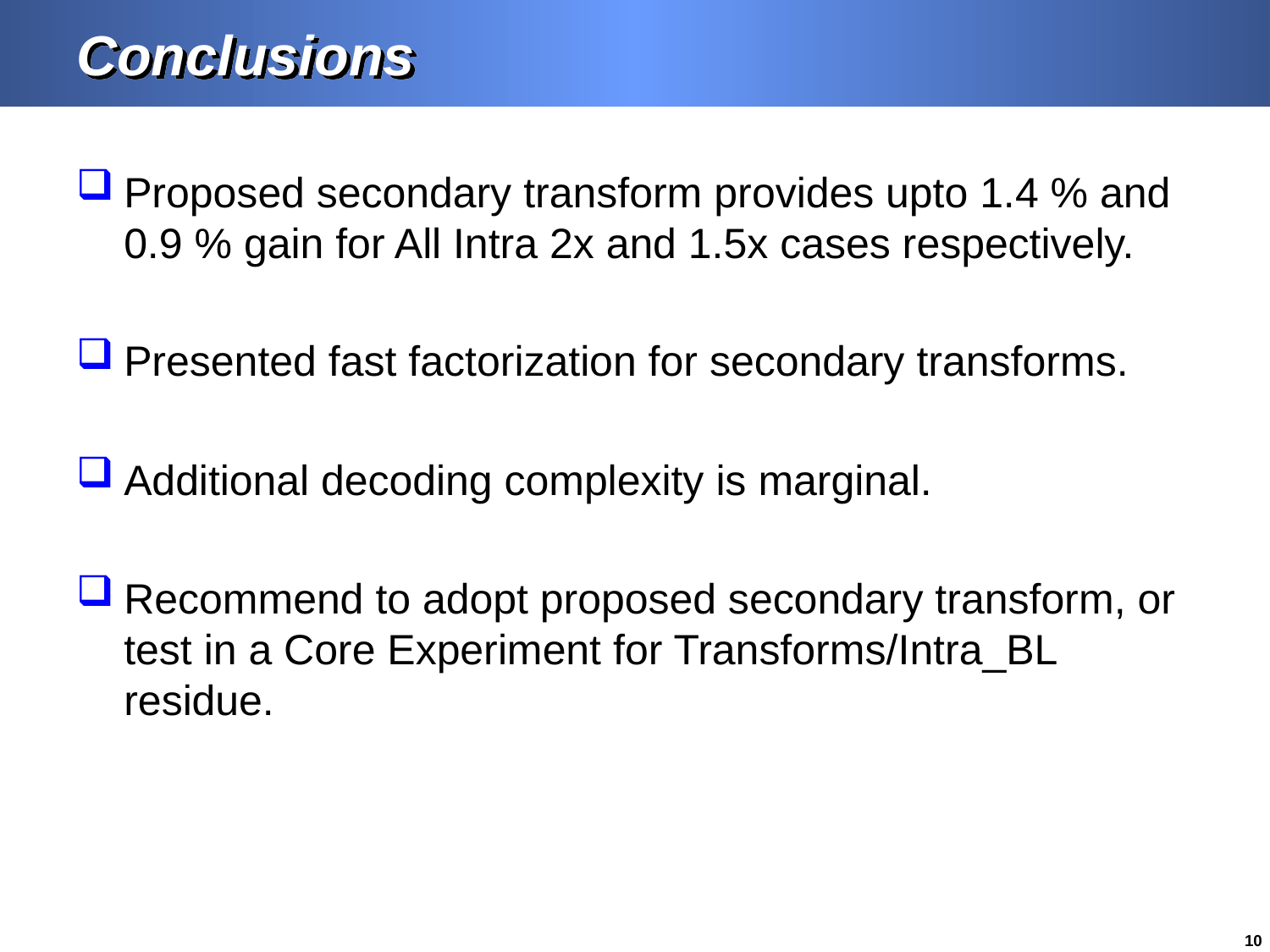

# Conclusions
Proposed secondary transform provides upto 1.4 % and 0.9 % gain for All Intra 2x and 1.5x cases respectively.

Presented fast factorization for secondary transforms.

Additional decoding complexity is marginal.

Recommend to adopt proposed secondary transform, or test in a Core Experiment for Transforms/Intra_BL residue.
10